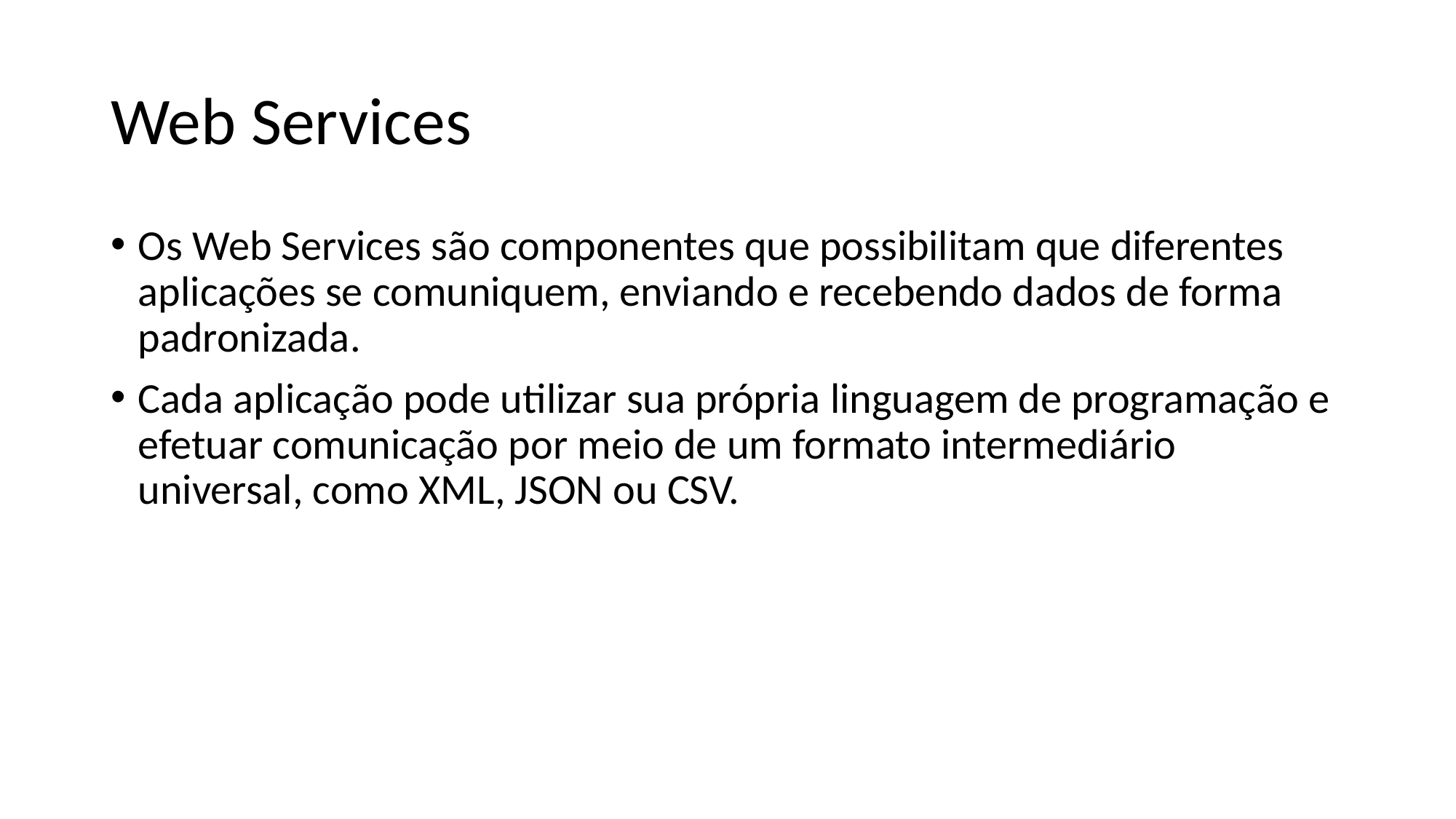

# Web Services
Os Web Services são componentes que possibilitam que diferentes aplicações se comuniquem, enviando e recebendo dados de forma padronizada.
Cada aplicação pode utilizar sua própria linguagem de programação e efetuar comunicação por meio de um formato intermediário universal, como XML, JSON ou CSV.